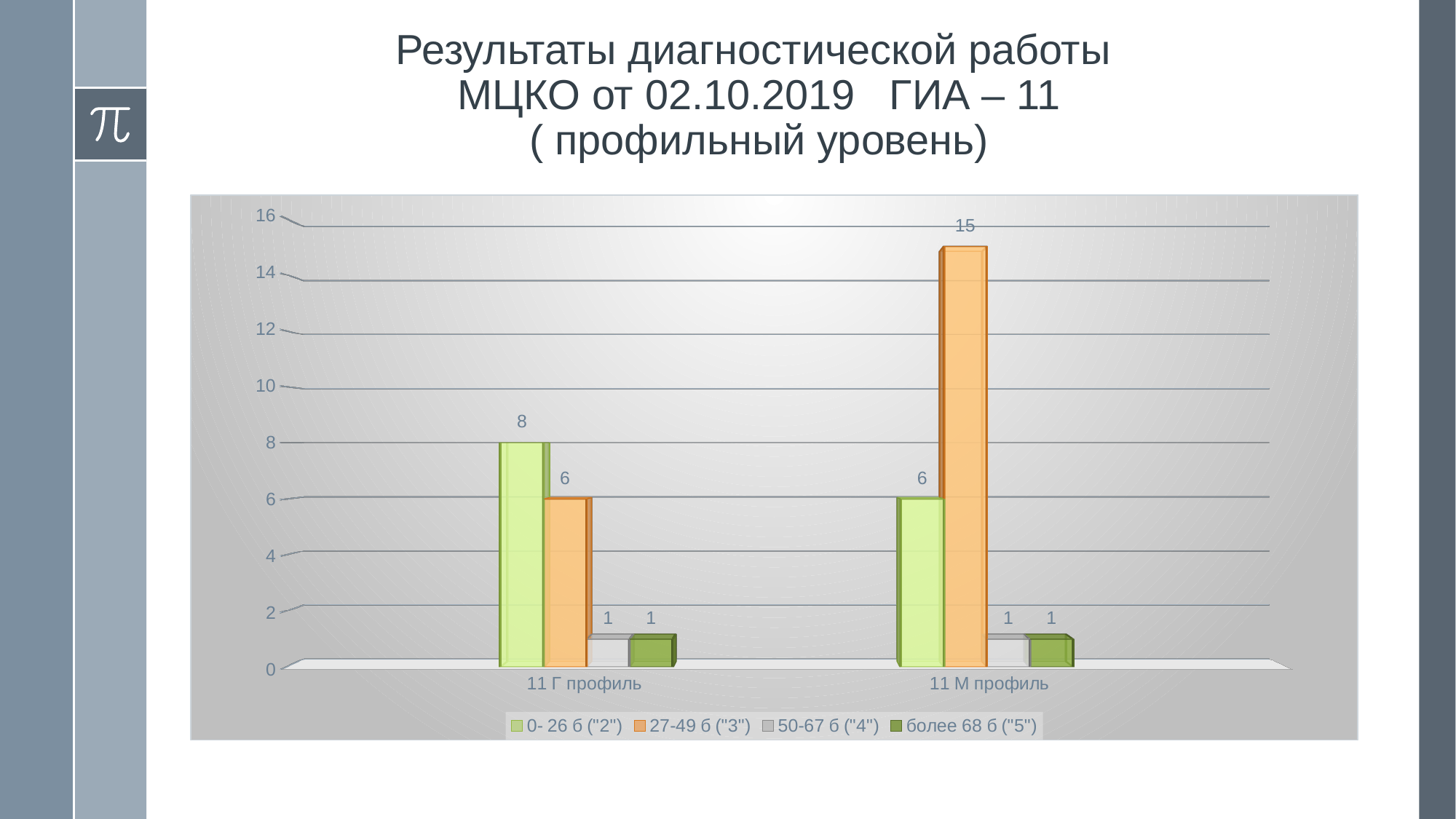

# Результаты диагностической работы МЦКО от 02.10.2019   ГИА – 11 ( профильный уровень)

[unsupported chart]